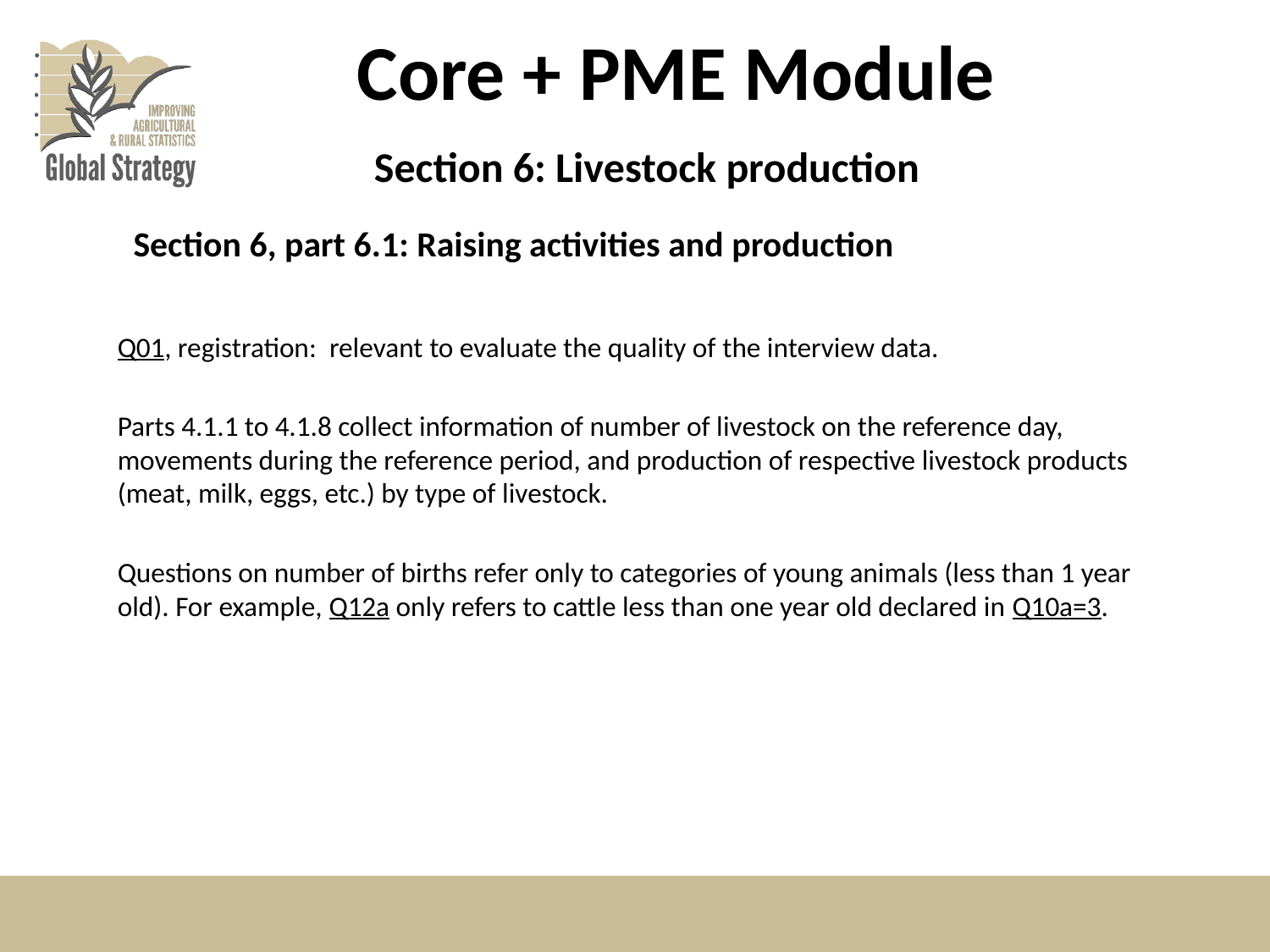

# Core + PME Module
Section 6: Livestock production

Section 6, part 6.1: Raising activities and production

Q01, registration:  relevant to evaluate the quality of the interview data.

Parts 4.1.1 to 4.1.8 collect information of number of livestock on the reference day, movements during the reference period, and production of respective livestock products (meat, milk, eggs, etc.) by type of livestock.

Questions on number of births refer only to categories of young animals (less than 1 year old). For example, Q12a only refers to cattle less than one year old declared in Q10a=3.